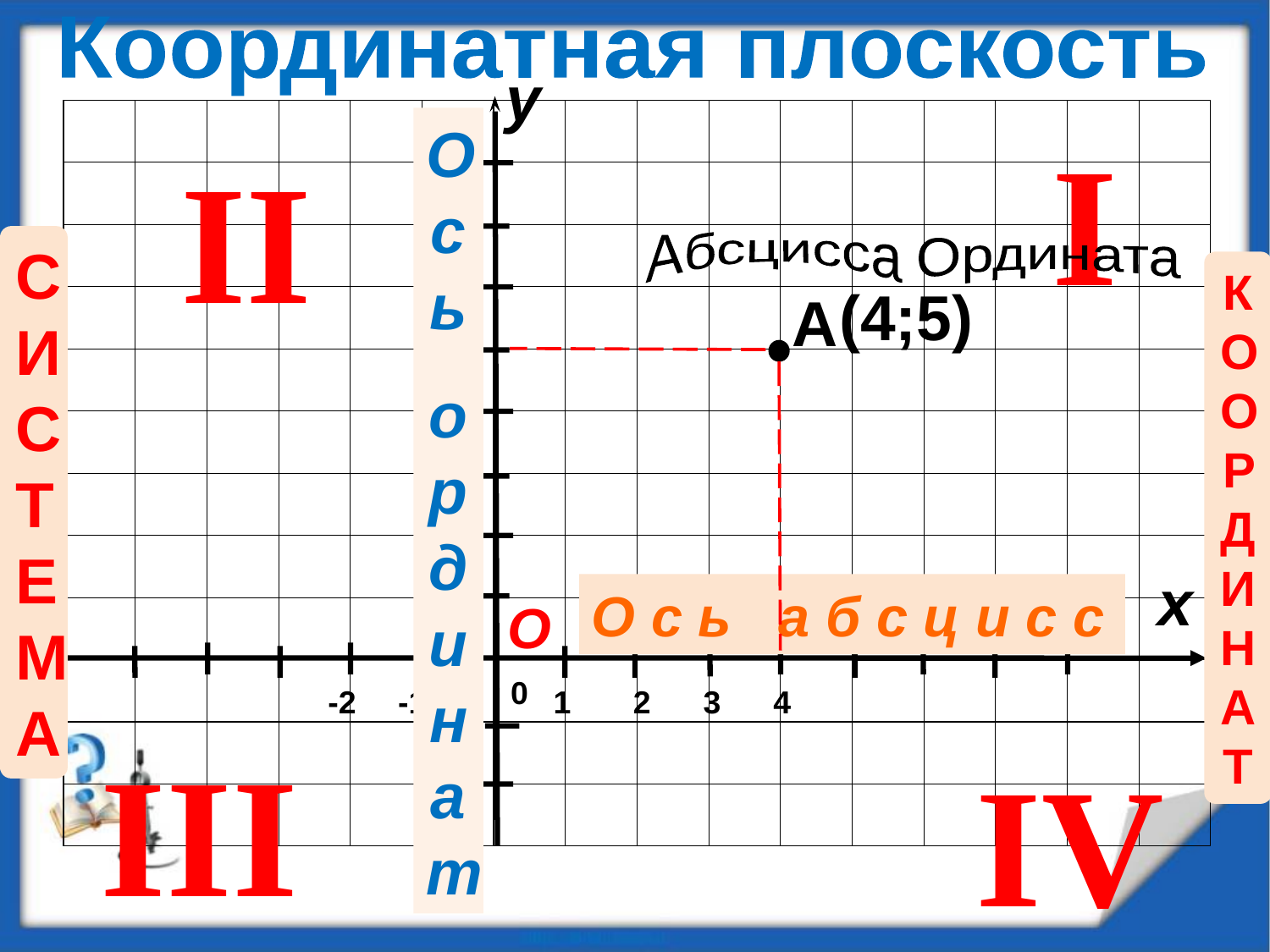

Координатная плоскость
y

Ось
ординат
I
II

СИСТЕМА

Абсцисса
Ордината
КООРДИНА Т
6
(4;5)
A

5

4

3

2

x
1
О с ь   а б c ц и с с
О

0
-2
-1
1
2
3
4
-1
III

IV